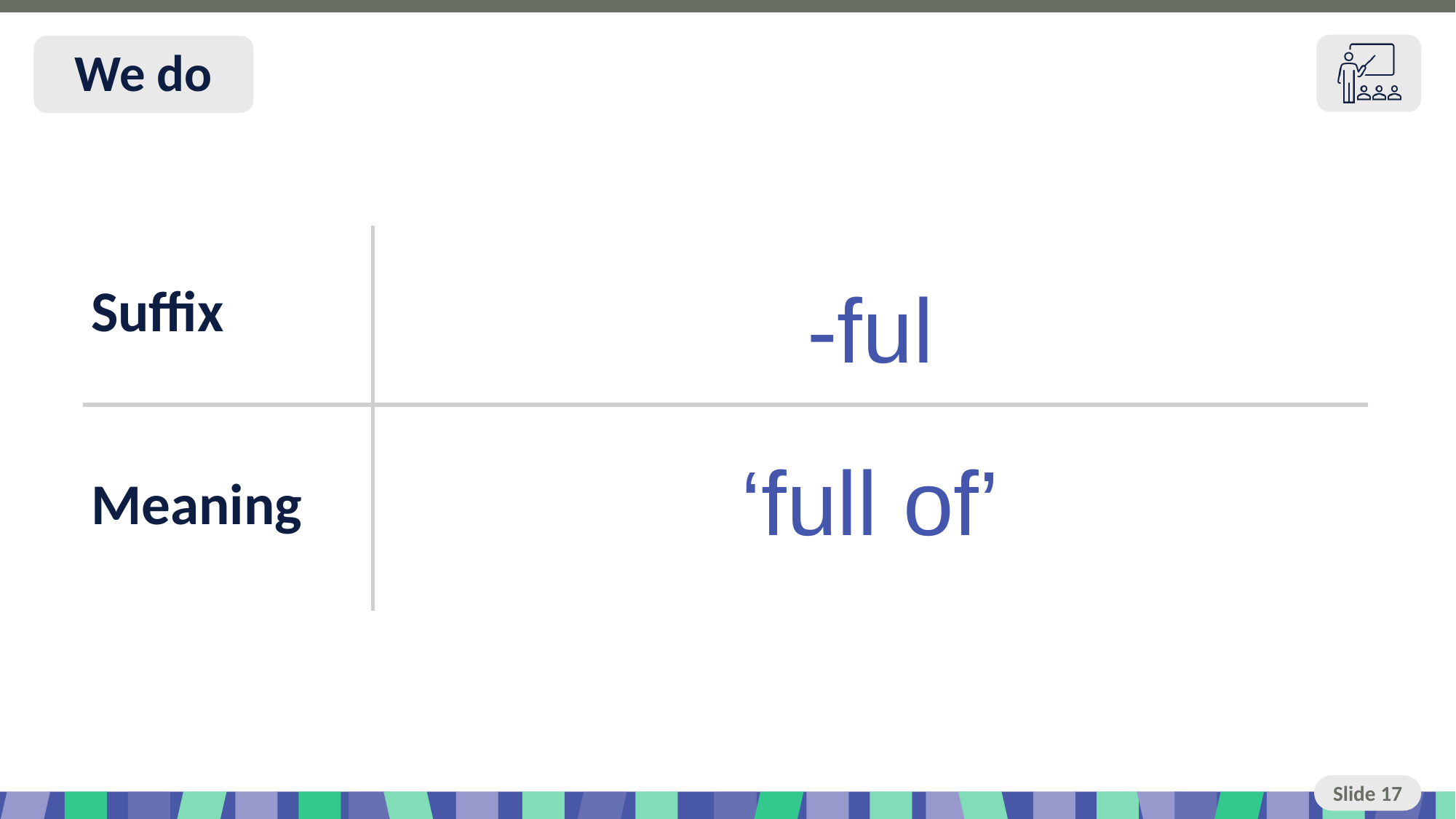

# Slide 17 We do
| Suffix | -ful |
| --- | --- |
| Meaning | ‘full of’ |